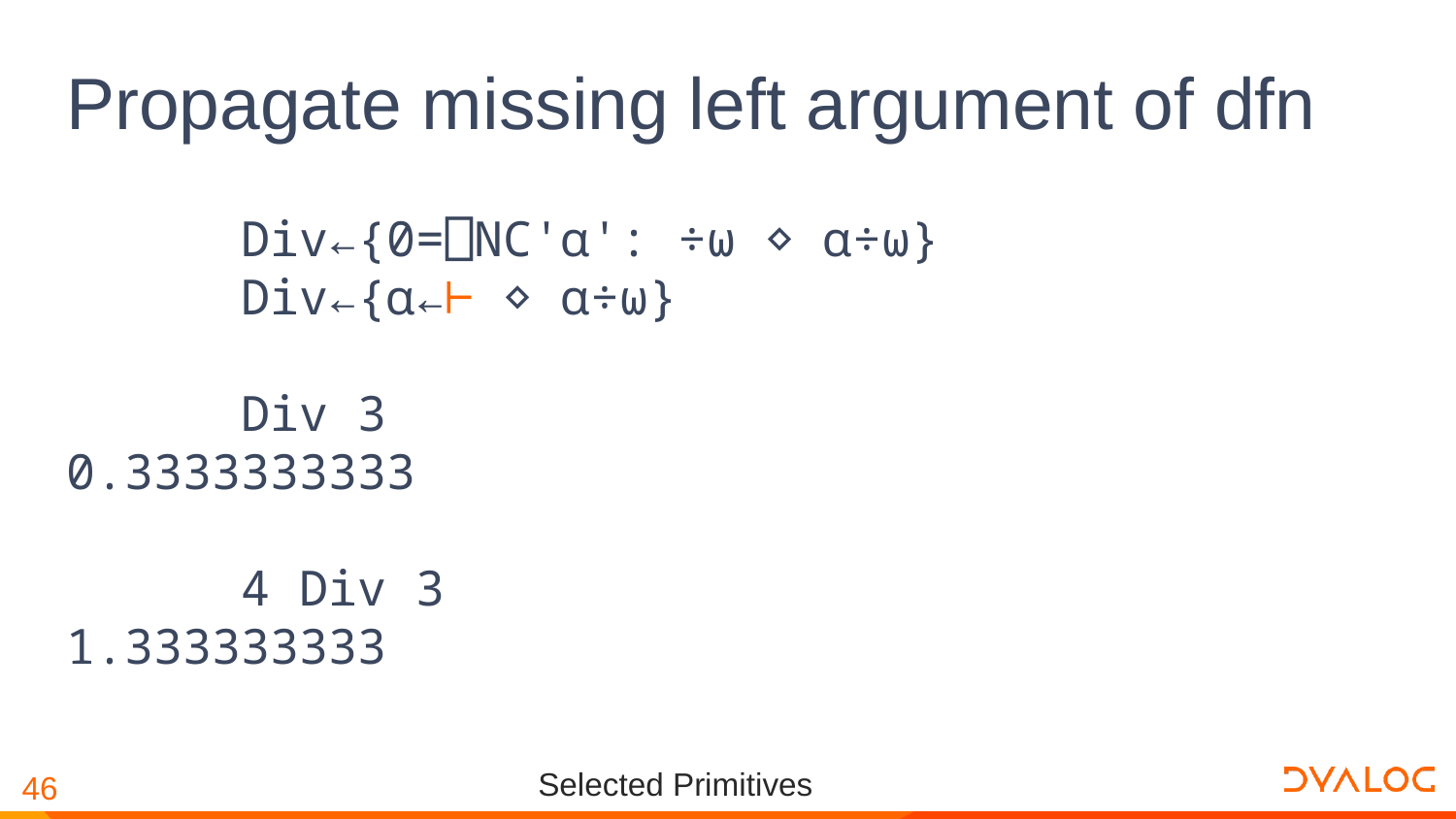

# Propagate missing left argument of dfn
      Div←{0=⎕NC'⍺': ÷⍵ ⋄ ⍺÷⍵}
      Div←{⍺←⊢ ⋄ ⍺÷⍵}
      Div 3
0.3333333333
      4 Div 3
1.333333333